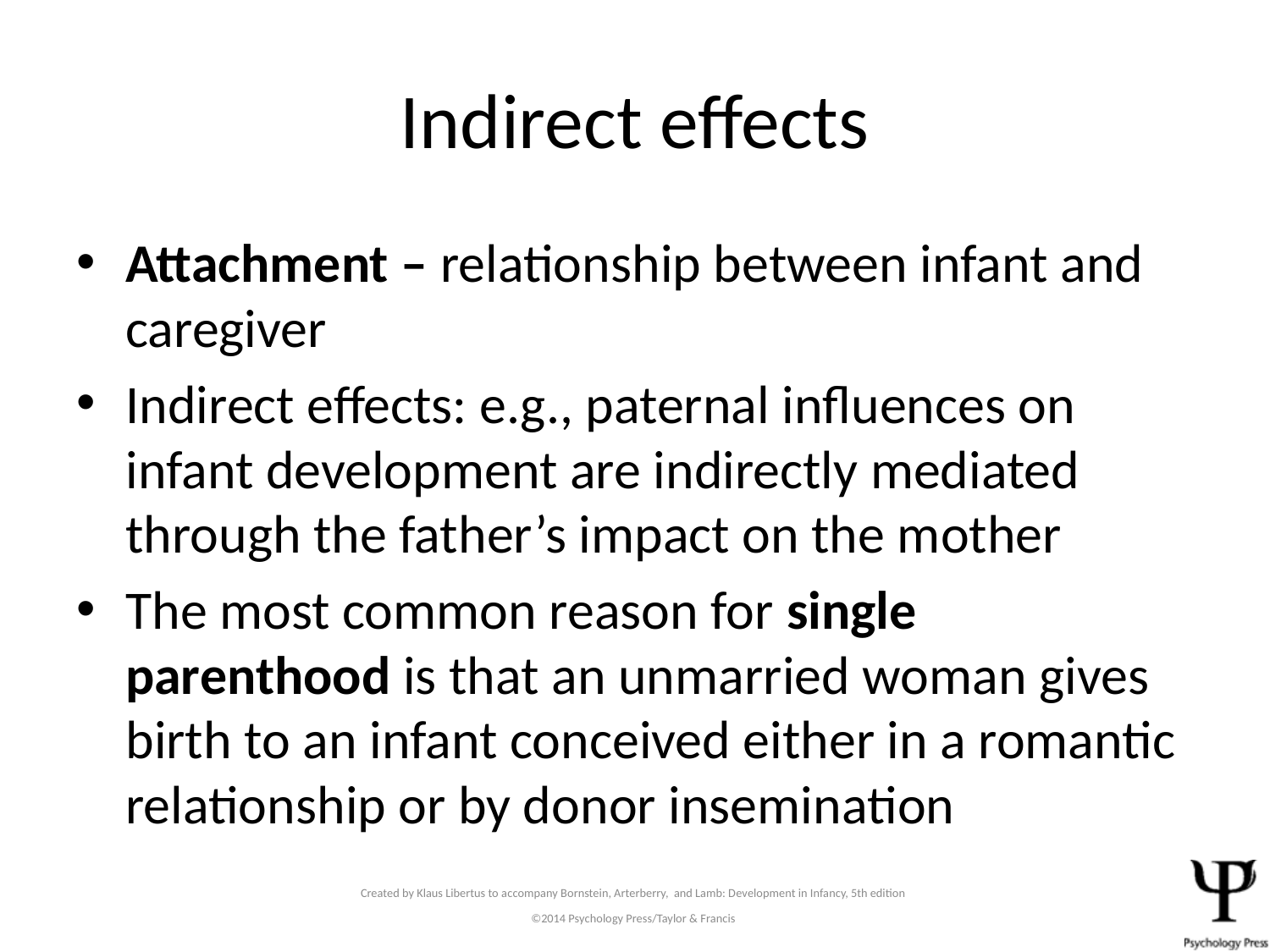

# Indirect effects
Attachment – relationship between infant and caregiver
Indirect effects: e.g., paternal influences on infant development are indirectly mediated through the father’s impact on the mother
The most common reason for single parenthood is that an unmarried woman gives birth to an infant conceived either in a romantic relationship or by donor insemination
Created by Klaus Libertus to accompany Bornstein, Arterberry,  and Lamb: Development in Infancy, 5th edition
©2014 Psychology Press/Taylor & Francis